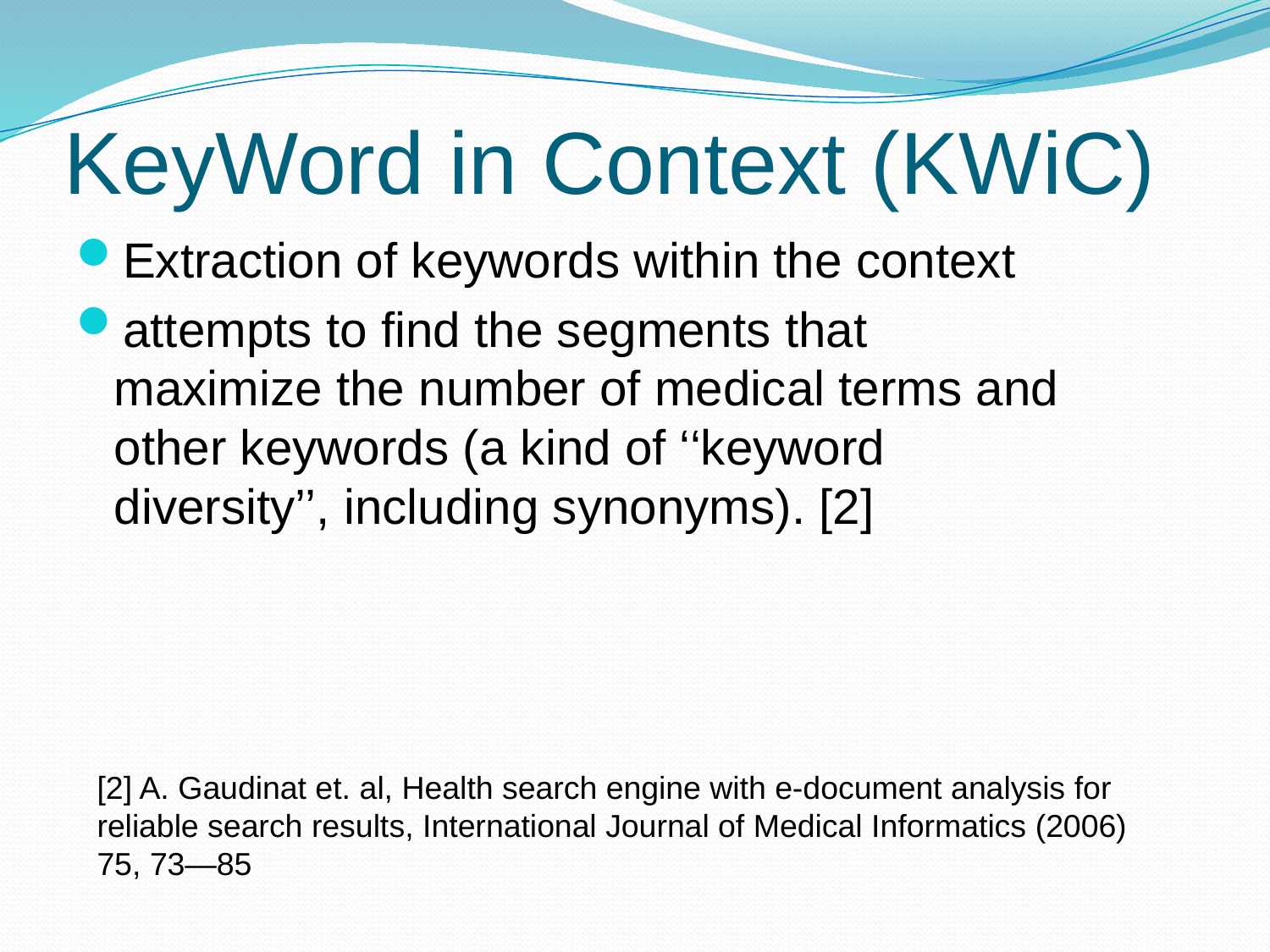

# KeyWord in Context (KWiC)
Extraction of keywords within the context
attempts to find the segments that maximize the number of medical terms and other keywords (a kind of ‘‘keyword diversity’’, including synonyms). [2]
[2] A. Gaudinat et. al, Health search engine with e-document analysis for reliable search results, International Journal of Medical Informatics (2006) 75, 73—85